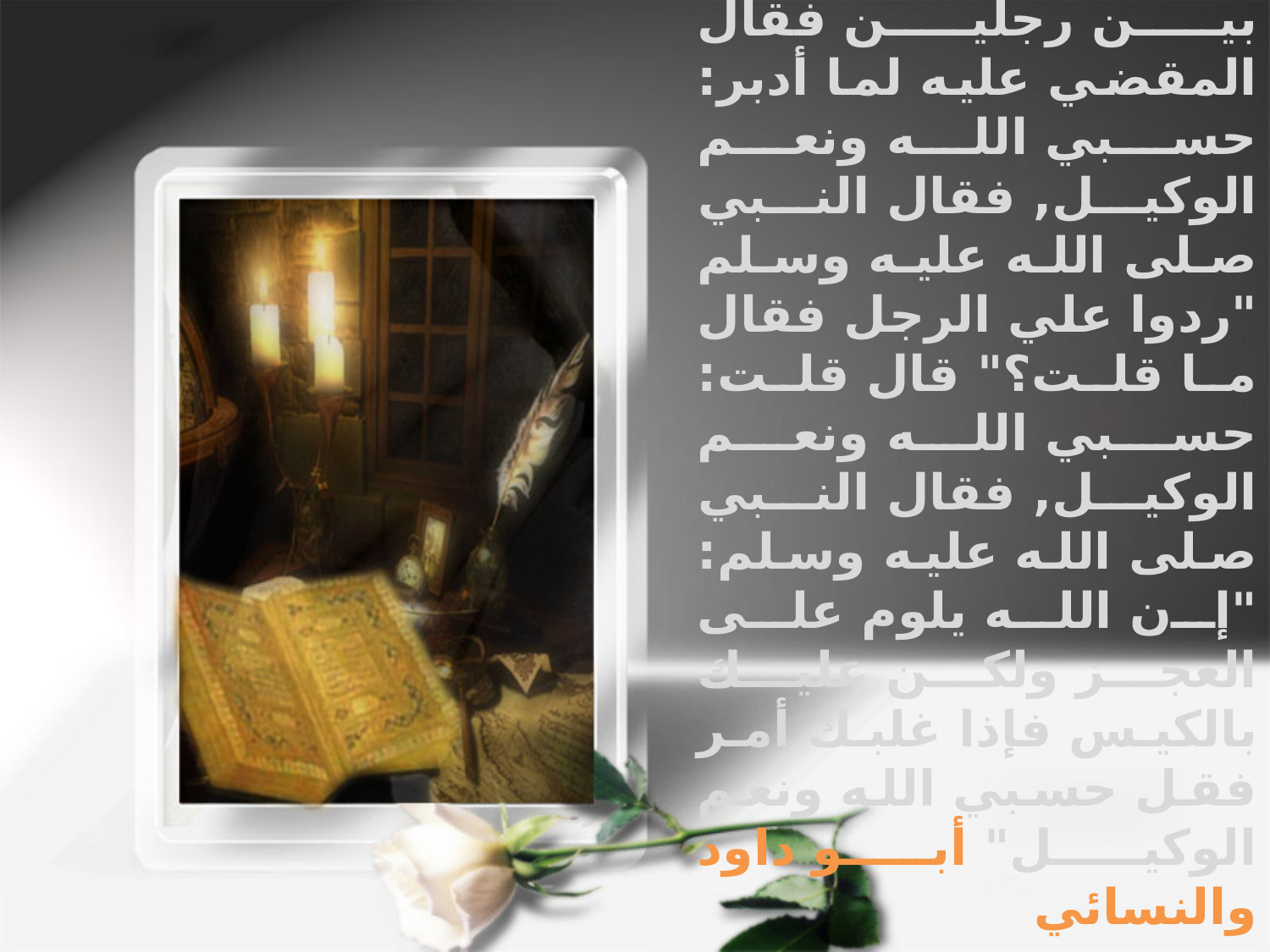

عن عوف بن مالك أنه حدثهم أن النبي صلى الله عليه وسلم قضى بين رجلين فقال المقضي عليه لما أدبر: حسبي الله ونعم الوكيل, فقال النبي صلى الله عليه وسلم "ردوا علي الرجل فقال ما قلت؟" قال قلت: حسبي الله ونعم الوكيل, فقال النبي صلى الله عليه وسلم: "إن الله يلوم على العجز ولكن عليك بالكيس فإذا غلبك أمر فقل حسبي الله ونعم الوكيل" أبو داود والنسائي